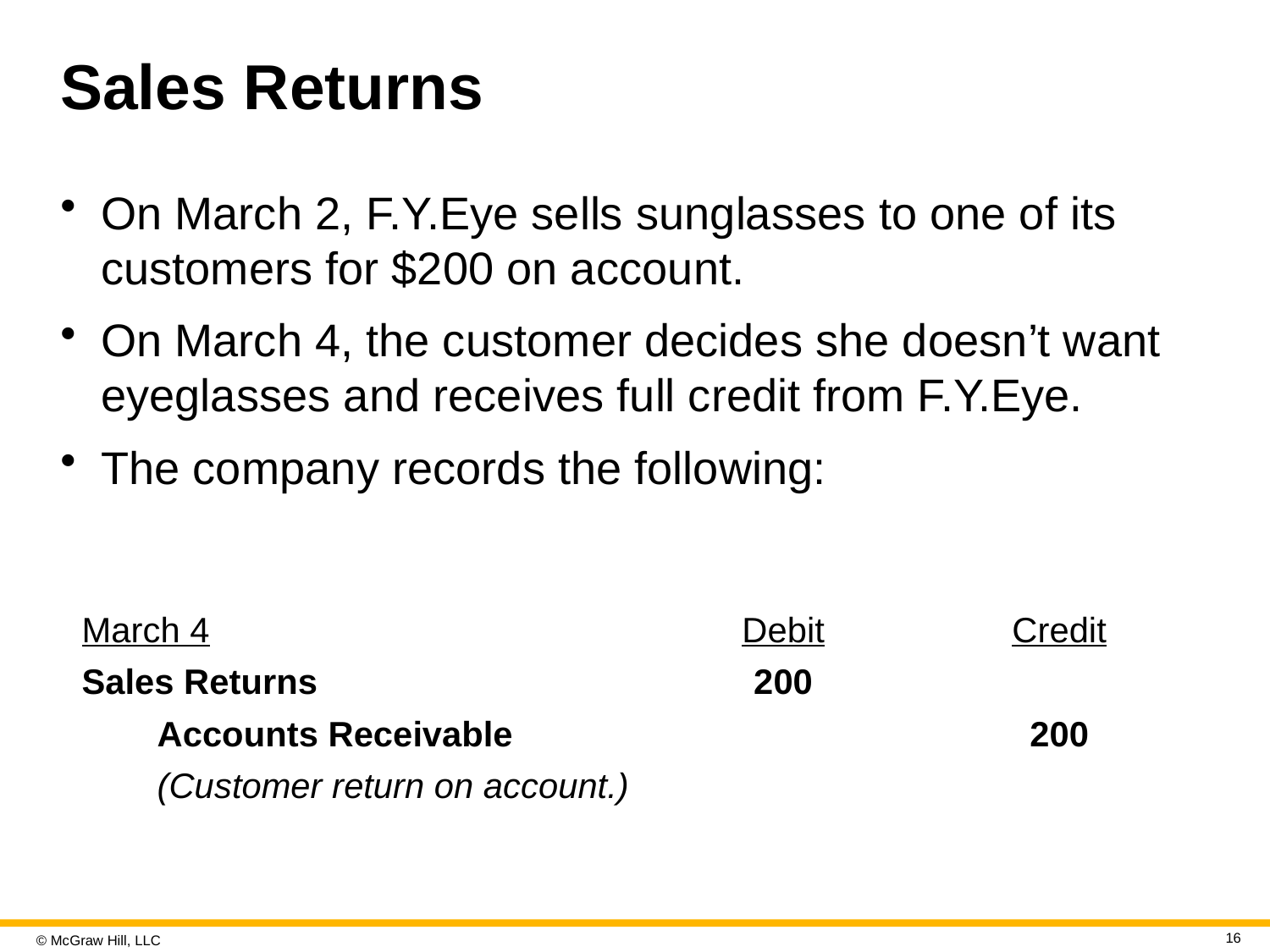

# Sales Returns
On March 2, F.Y.Eye sells sunglasses to one of its customers for $200 on account.
On March 4, the customer decides she doesn’t want eyeglasses and receives full credit from F.Y.Eye.
The company records the following:
| March 4 | Debit | Credit |
| --- | --- | --- |
| Sales Returns | 200 |  |
| Accounts Receivable |  | 200 |
| (Customer return on account.) |  |  |
16